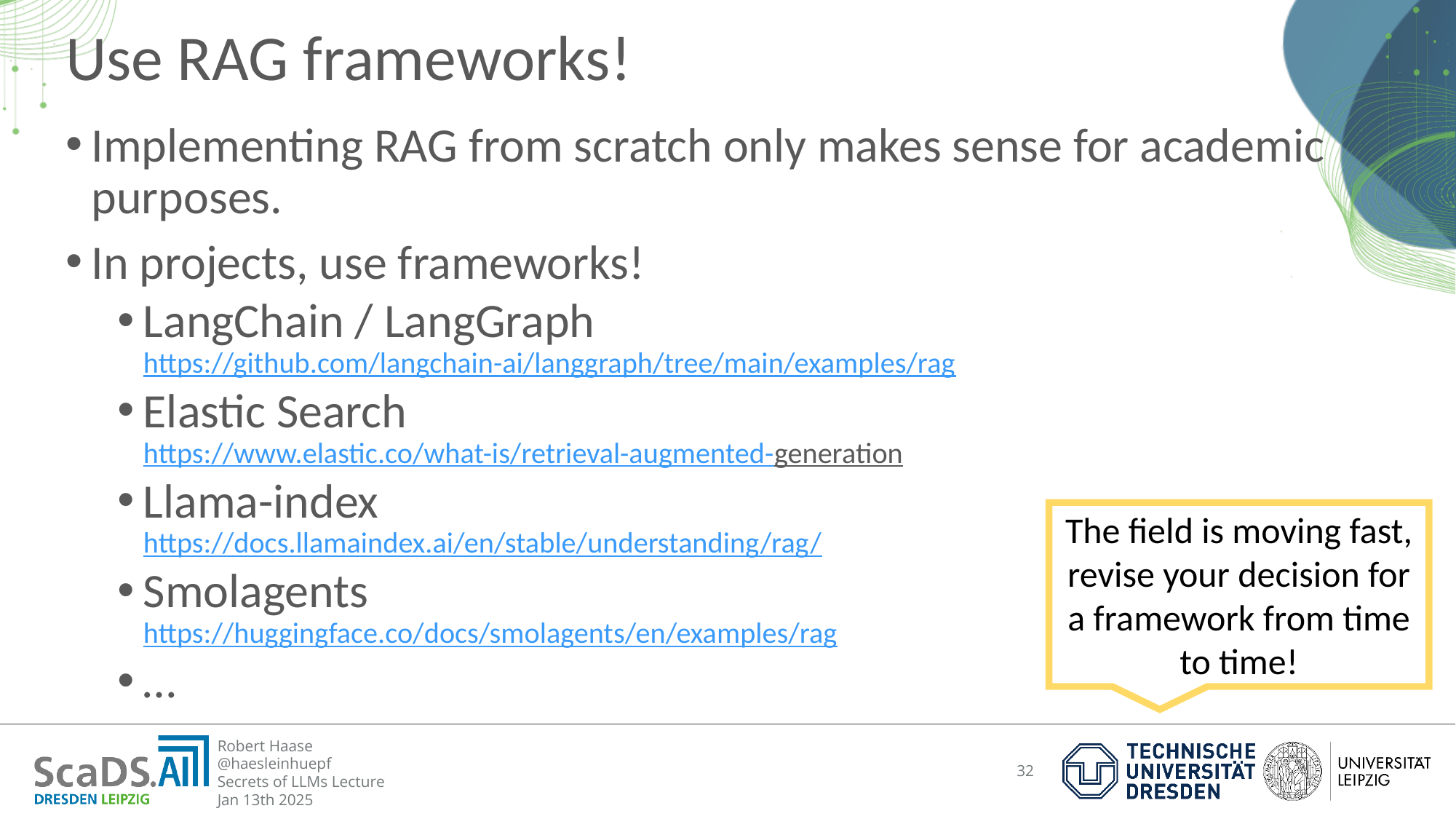

# Use RAG frameworks!
Implementing RAG from scratch only makes sense for academic purposes.
In projects, use frameworks!
LangChain / LangGraph
https://github.com/langchain-ai/langgraph/tree/main/examples/rag
Elastic Search
https://www.elastic.co/what-is/retrieval-augmented-generation
Llama-index
https://docs.llamaindex.ai/en/stable/understanding/rag/
Smolagents
https://huggingface.co/docs/smolagents/en/examples/rag
…
The field is moving fast, revise your decision for a framework from time to time!